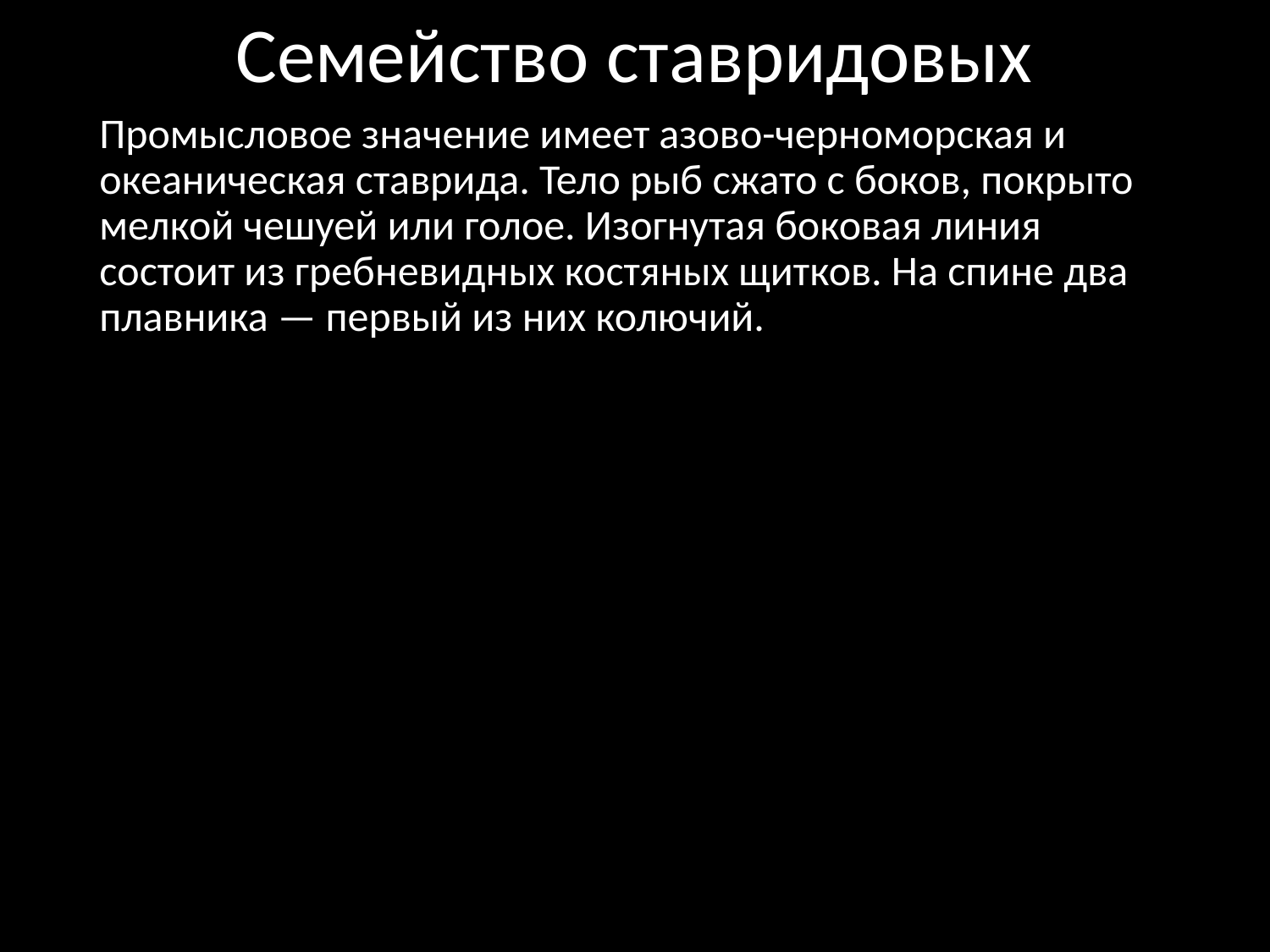

# Семейство ставридовых
Промысловое значение имеет азово-черноморская и океаническая ставрида. Тело рыб сжато с боков, покрыто мелкой чешуей или голое. Изогнутая боковая линия состоит из гребневидных костяных щитков. На спине два плавника — первый из них колючий.